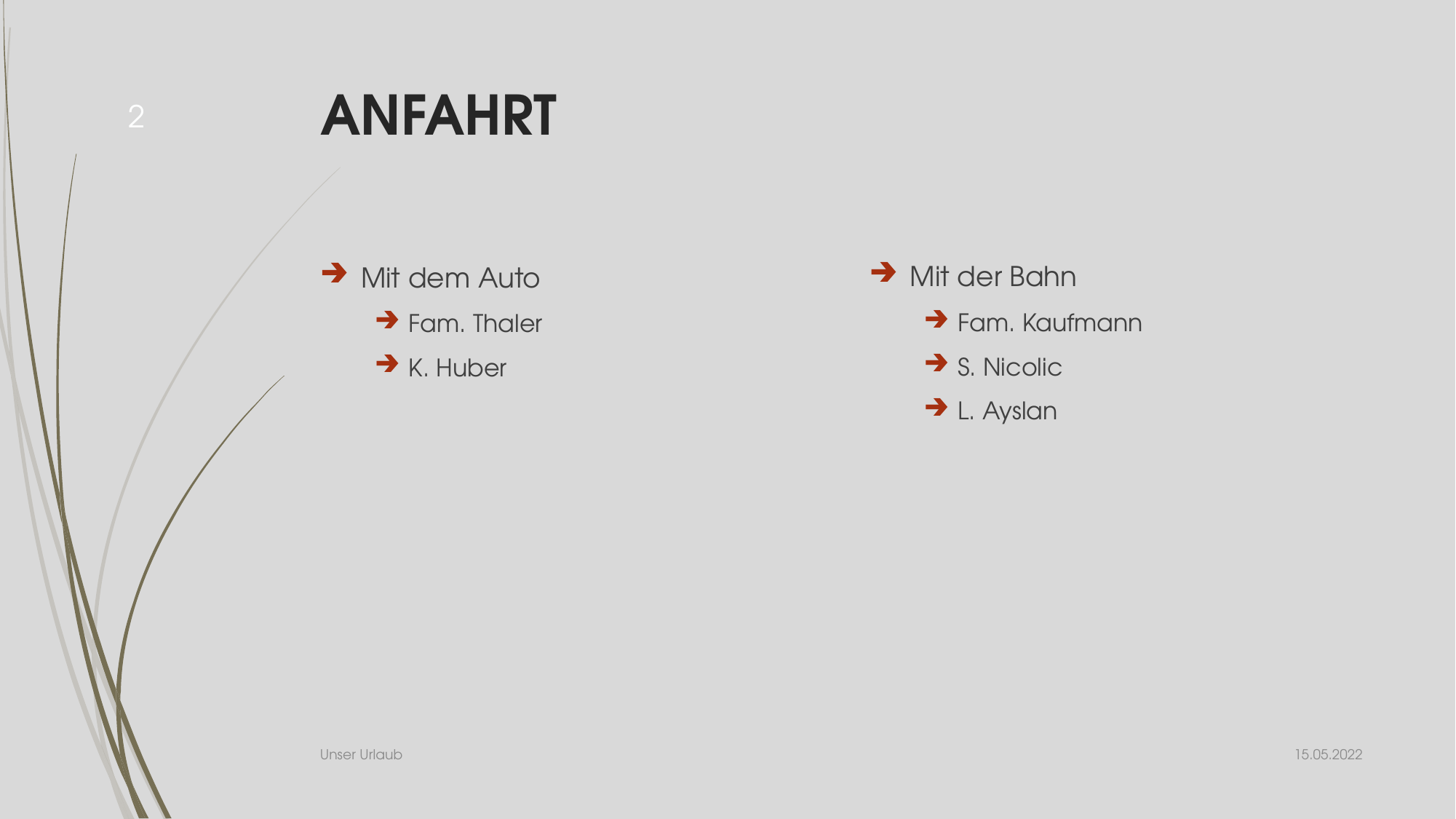

# ANFAHRT
2
Mit der Bahn
Fam. Kaufmann
S. Nicolic
L. Ayslan

Mit dem Auto
Fam. Thaler
K. Huber
15.05.2022
Unser Urlaub